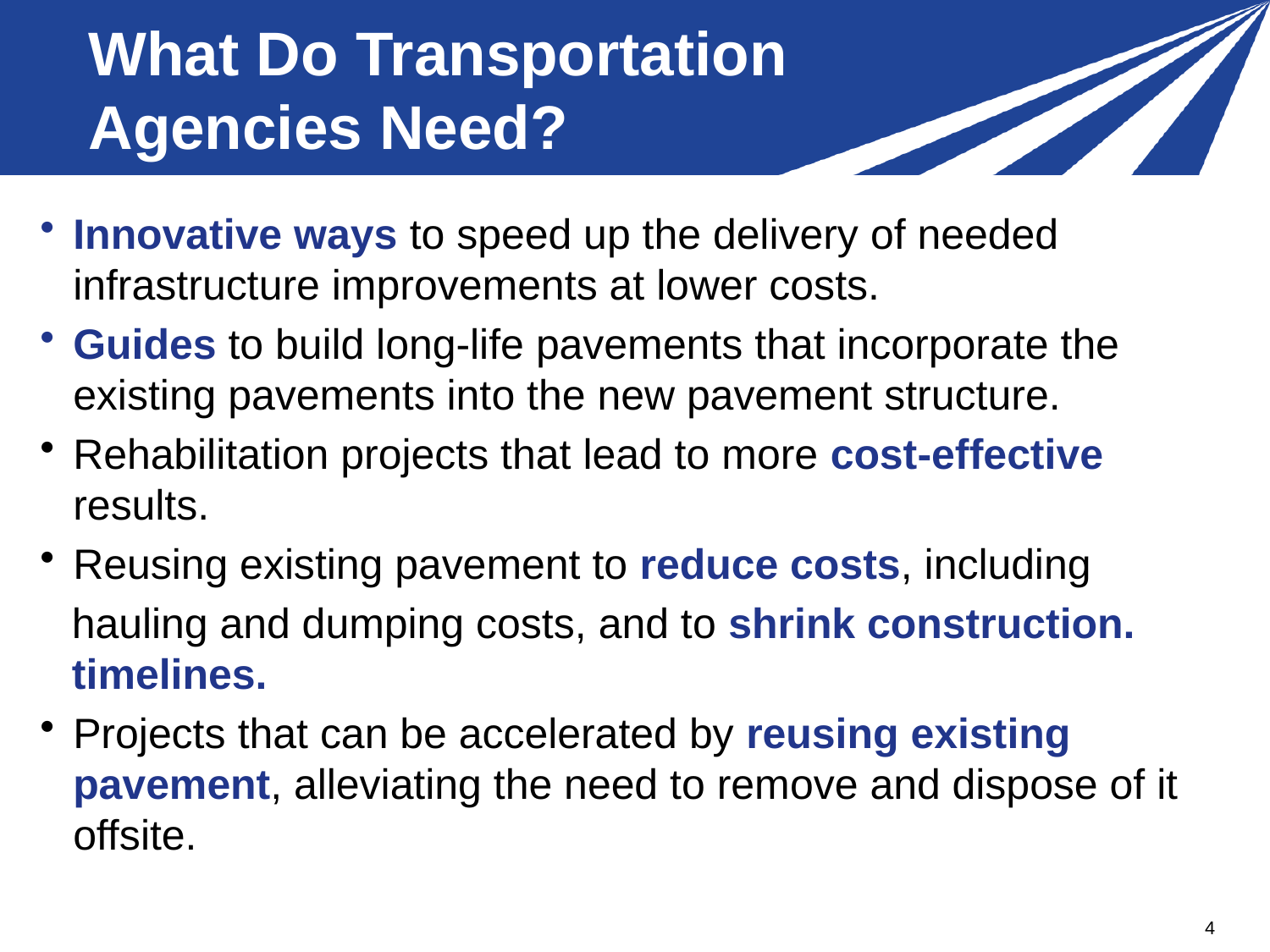

# What Do Transportation Agencies Need?
Innovative ways to speed up the delivery of needed infrastructure improvements at lower costs.
Guides to build long-life pavements that incorporate the existing pavements into the new pavement structure.
Rehabilitation projects that lead to more cost-effective results.
Reusing existing pavement to reduce costs, including
	hauling and dumping costs, and to shrink construction. timelines.
Projects that can be accelerated by reusing existing pavement, alleviating the need to remove and dispose of it offsite.
4